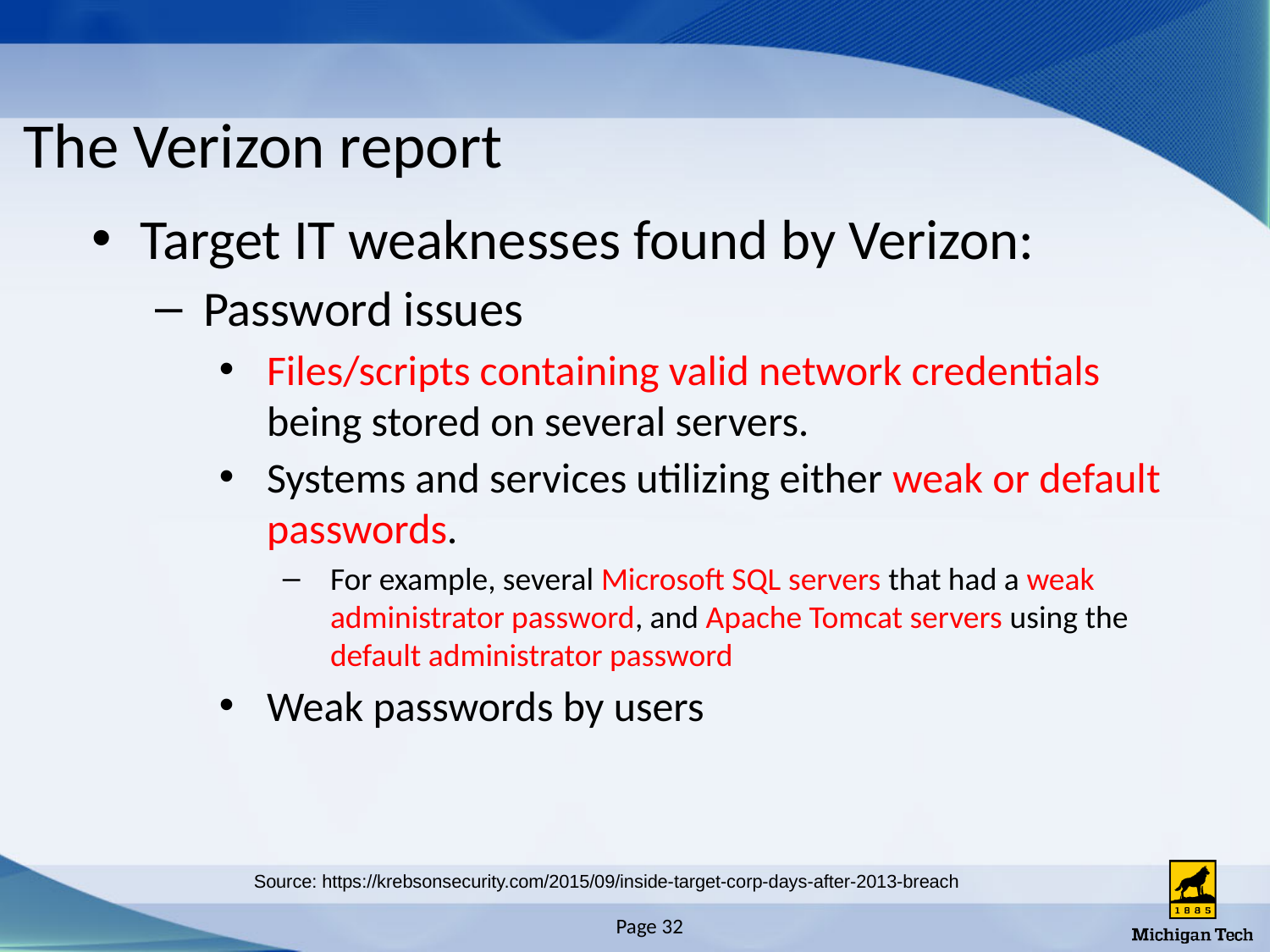

# The Verizon report
Target IT weaknesses found by Verizon:
Password issues
Files/scripts containing valid network credentials being stored on several servers.
Systems and services utilizing either weak or default passwords.
For example, several Microsoft SQL servers that had a weak administrator password, and Apache Tomcat servers using the default administrator password
Weak passwords by users
Source: https://krebsonsecurity.com/2015/09/inside-target-corp-days-after-2013-breach